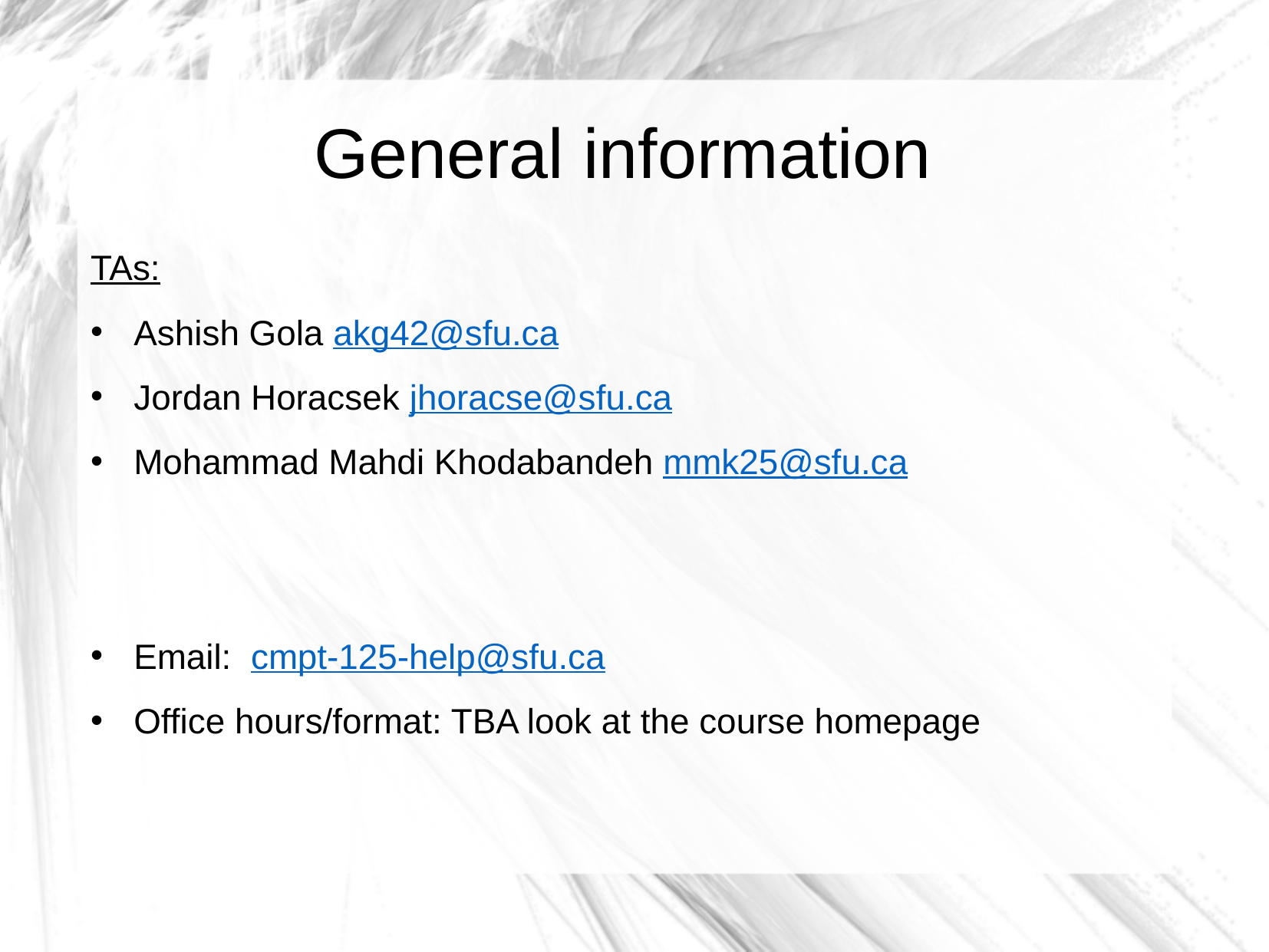

General information
TAs:
Ashish Gola akg42@sfu.ca
Jordan Horacsek jhoracse@sfu.ca
Mohammad Mahdi Khodabandeh mmk25@sfu.ca

Email:  cmpt-125-help@sfu.ca
Office hours/format: TBA look at the course homepage